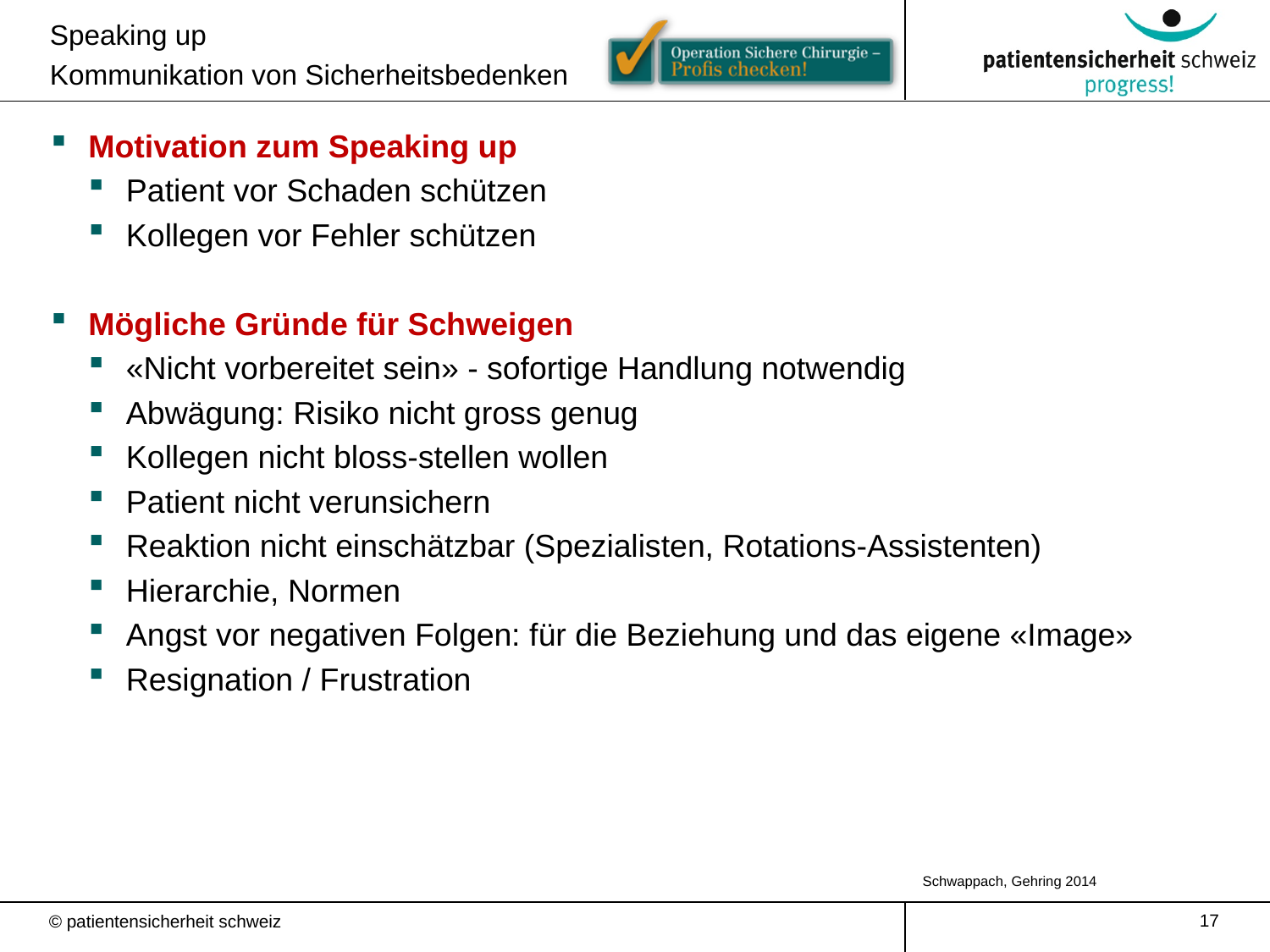

Speaking up
Kommunikation von Sicherheitsbedenken
Motivation zum Speaking up
Patient vor Schaden schützen
Kollegen vor Fehler schützen

Mögliche Gründe für Schweigen
«Nicht vorbereitet sein» - sofortige Handlung notwendig
Abwägung: Risiko nicht gross genug
Kollegen nicht bloss-stellen wollen
Patient nicht verunsichern
Reaktion nicht einschätzbar (Spezialisten, Rotations-Assistenten)
Hierarchie, Normen
Angst vor negativen Folgen: für die Beziehung und das eigene «Image»
Resignation / Frustration
Schwappach, Gehring 2014
17
© patientensicherheit schweiz